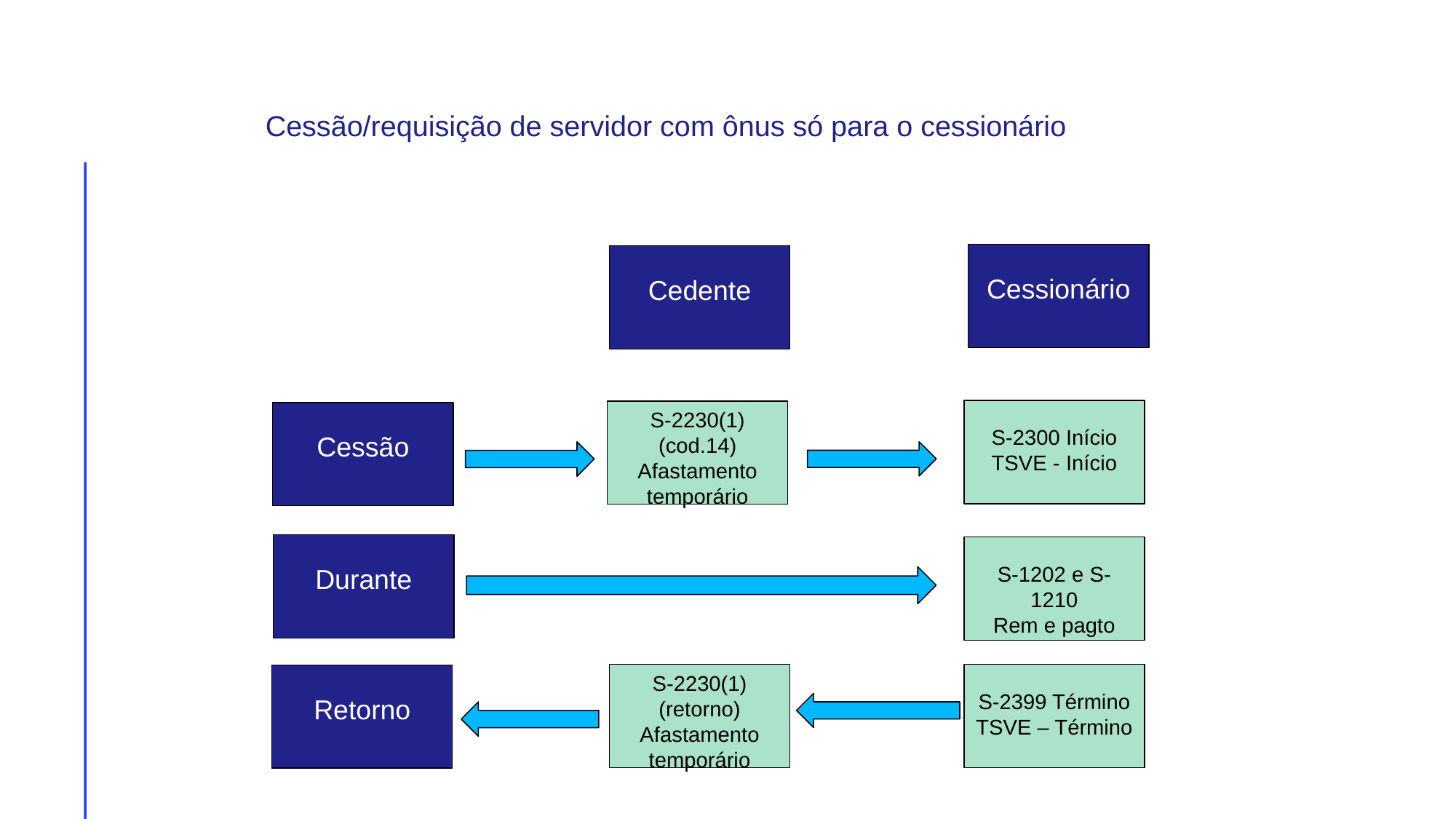

Cessão/requisição de servidor com ônus só para o cessionário

Cessionário

Cedente

S-2300 Início
TSVE - Início
S-2230(1) (cod.14)
Afastamento temporário

Cessão

Durante

S-1202 e S-1210
Rem e pagto

S-2230(1) (retorno)
Afastamento temporário

S-2399 Término
TSVE – Término

Retorno